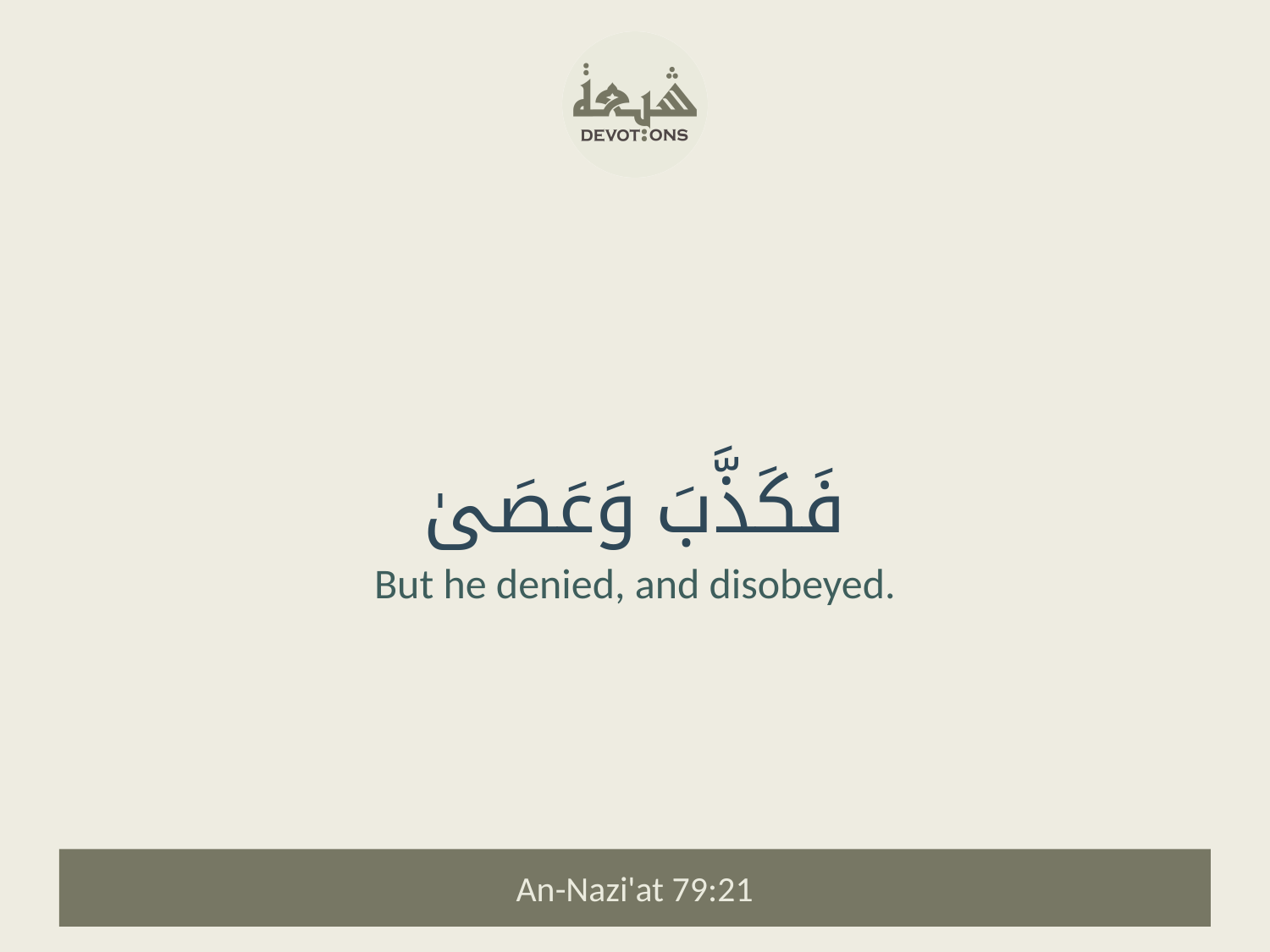

فَكَذَّبَ وَعَصَىٰ
But he denied, and disobeyed.
An-Nazi'at 79:21